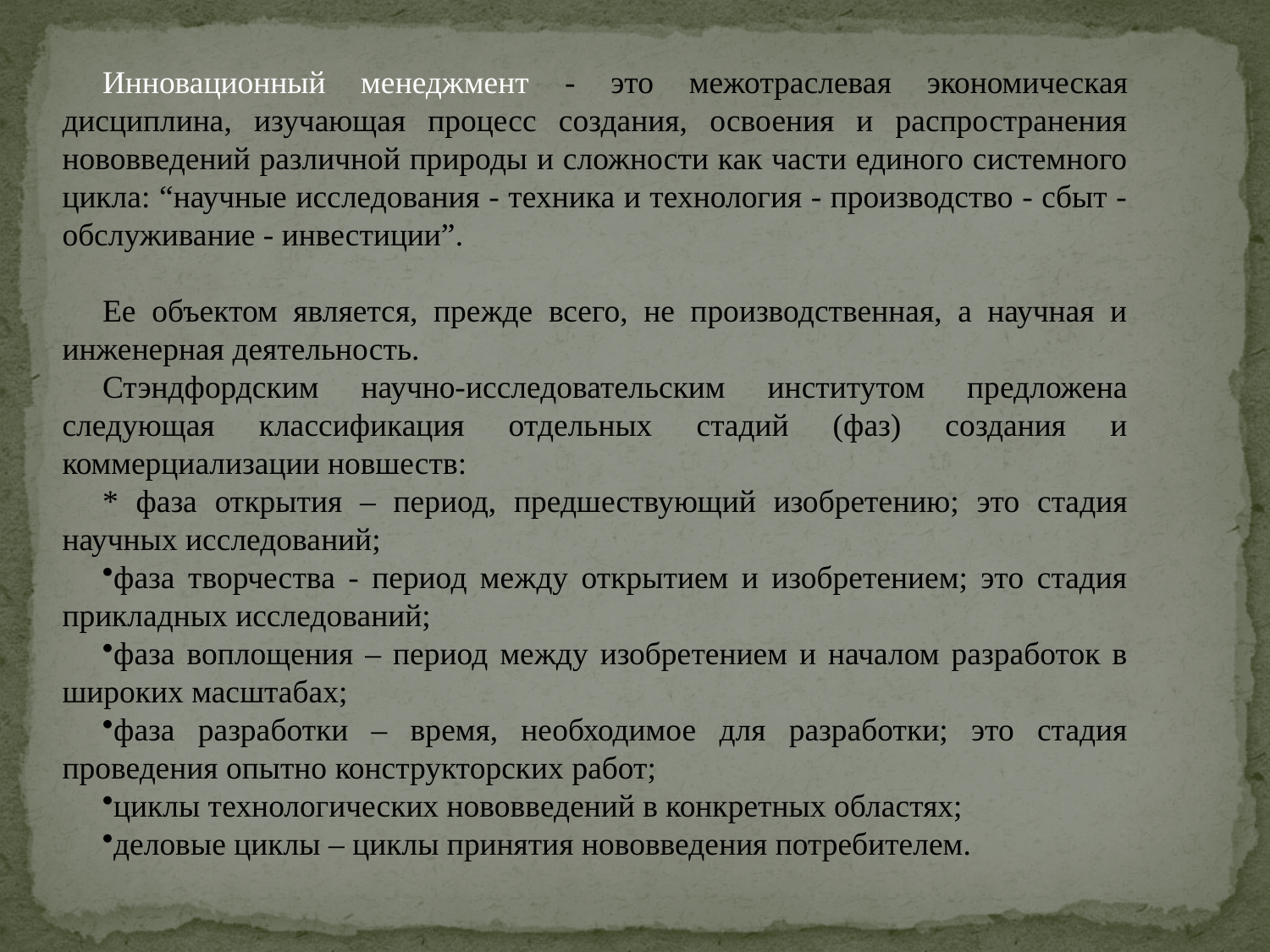

Инновационный менеджмент - это межотраслевая экономическая дисциплина, изучающая процесс создания, освоения и распространения нововведений различной природы и сложности как части единого системного цикла: “научные исследования - техника и технология - производство - сбыт - обслуживание - инвестиции”.

Ее объектом является, прежде всего, не производственная, а научная и инженерная деятельность.
Стэндфордским научно-исследовательским институтом предложена следующая классификация отдельных стадий (фаз) создания и коммерциализации новшеств:
* фаза открытия – период, предшествующий изобретению; это стадия научных исследований;
фаза творчества - период между открытием и изобретением; это стадия прикладных исследований;
фаза воплощения – период между изобретением и началом разработок в широких масштабах;
фаза разработки – время, необходимое для разработки; это стадия проведения опытно конструкторских работ;
циклы технологических нововведений в конкретных областях;
деловые циклы – циклы принятия нововведения потребителем.